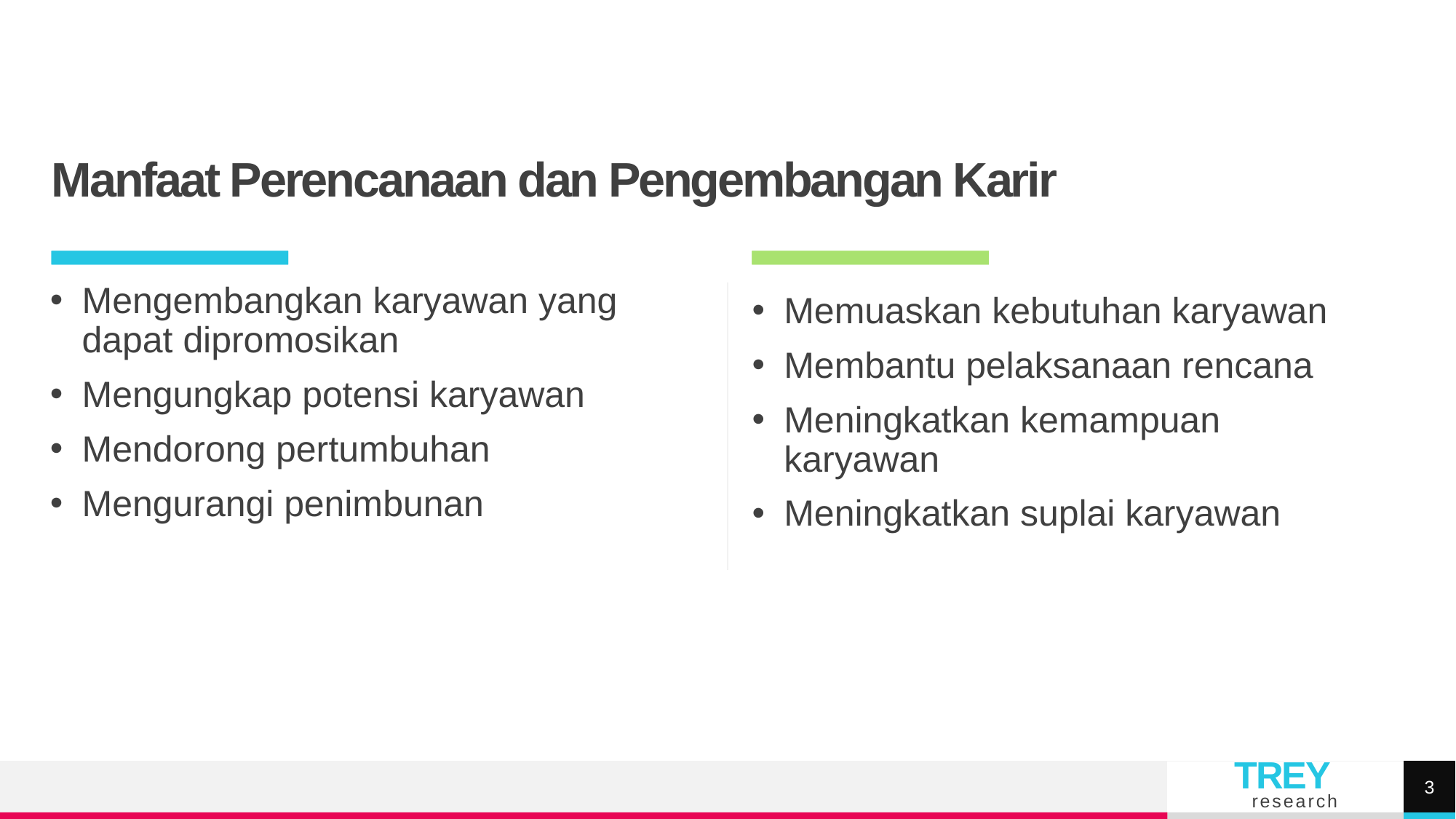

# Manfaat Perencanaan dan Pengembangan Karir

Mengembangkan karyawan yang dapat dipromosikan
Mengungkap potensi karyawan
Mendorong pertumbuhan
Mengurangi penimbunan
Memuaskan kebutuhan karyawan
Membantu pelaksanaan rencana
Meningkatkan kemampuan karyawan
Meningkatkan suplai karyawan
3